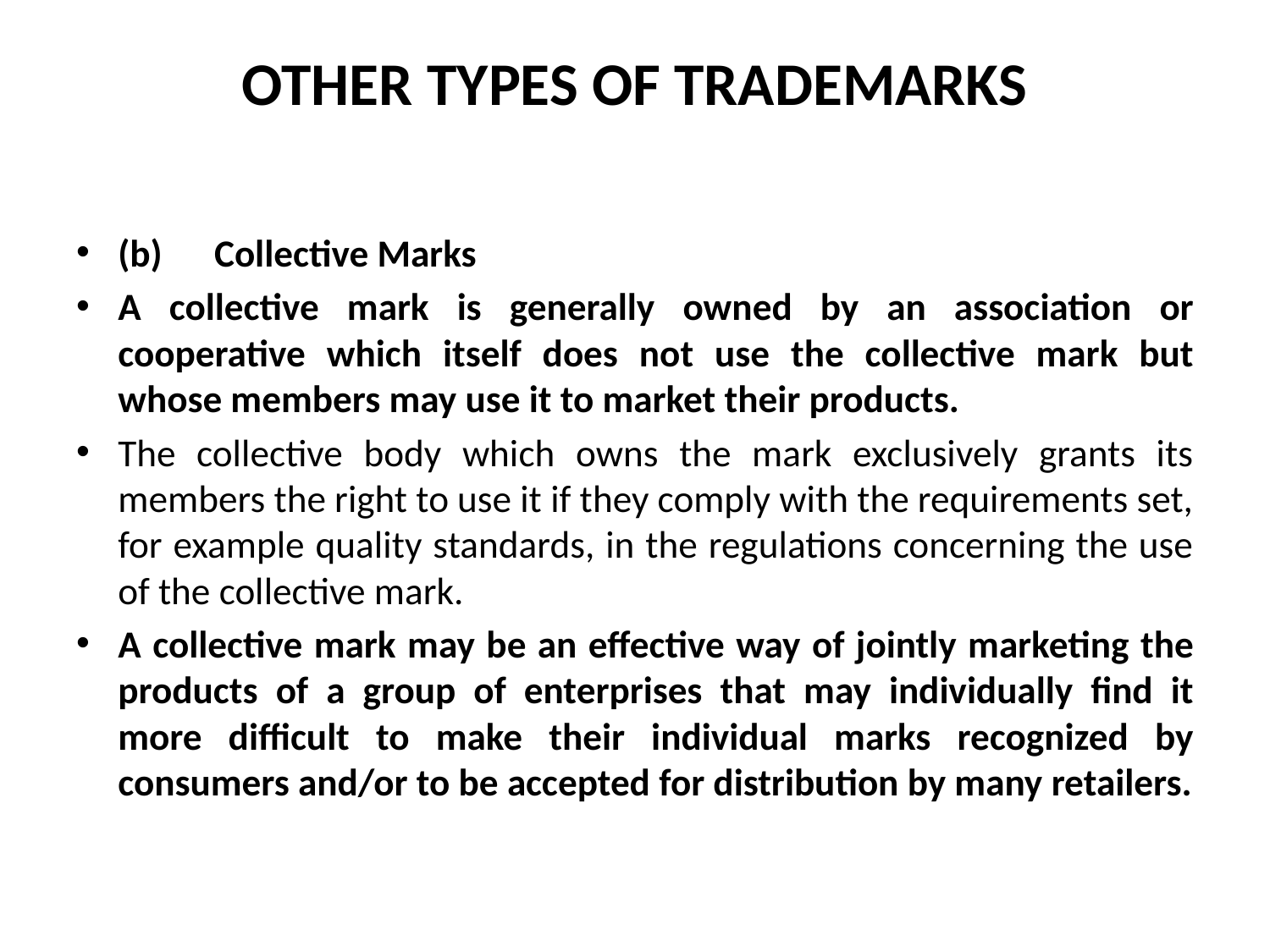

# OTHER TYPES OF TRADEMARKS
(b)      Collective Marks
A collective mark is generally owned by an association or cooperative which itself does not use the collective mark but whose members may use it to market their products.
The collective body which owns the mark exclusively grants its members the right to use it if they comply with the requirements set, for example quality standards, in the regulations concerning the use of the collective mark.
A collective mark may be an effective way of jointly marketing the products of a group of enterprises that may individually find it more difficult to make their individual marks recognized by consumers and/or to be accepted for distribution by many retailers.